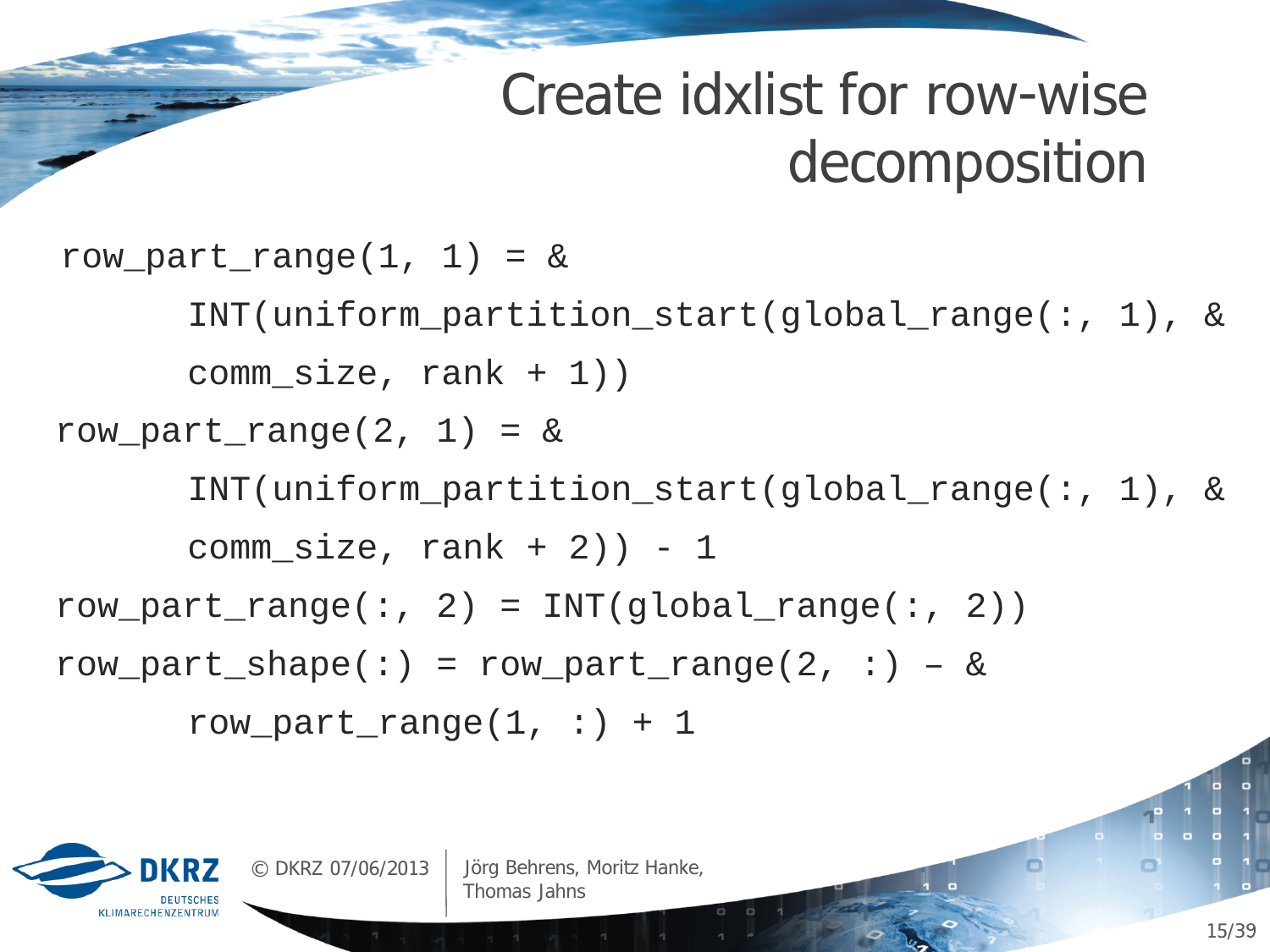

# Create idxlist for row-wise decomposition
	row_part_range(1, 1) = &
		INT(uniform_partition_start(global_range(:, 1), &
		comm_size, rank + 1))
  row_part_range(2, 1) = &
		INT(uniform_partition_start(global_range(:, 1), &
		comm_size, rank + 2)) - 1
  row_part_range(:, 2) = INT(global_range(:, 2))
  row_part_shape(:) = row_part_range(2, :) – &
		row_part_range(1, :) + 1
Jörg Behrens, Moritz Hanke, Thomas Jahns
07/06/2013
15